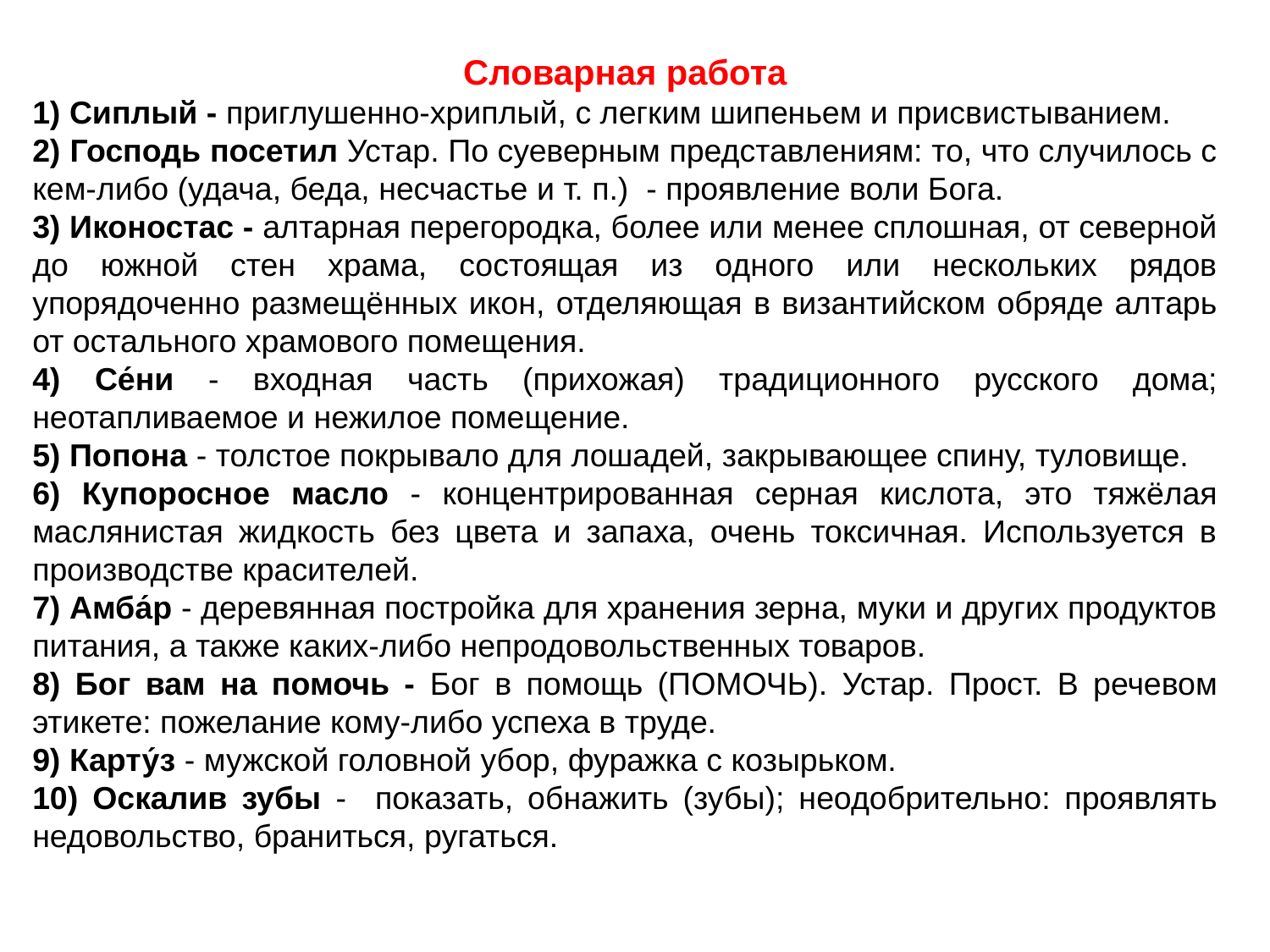

Словарная работа
1) Сиплый - приглушенно-хриплый, с легким шипеньем и присвистыванием.
2) Господь посетил Устар. По суеверным представлениям: то, что случилось с кем-либо (удача, беда, несчастье и т. п.)  - проявление воли Бога.
3) Иконостас - алтарная перегородка, более или менее сплошная, от северной до южной стен храма, состоящая из одного или нескольких рядов упорядоченно размещённых икон, отделяющая в византийском обряде алтарь от остального храмового помещения.
4) Се́ни - входная часть (прихожая) традиционного русского дома; неотапливаемое и нежилое помещение.
5) Попона - толстое покрывало для лошадей, закрывающее спину, туловище.
6) Купоросное масло - концентрированная серная кислота, это тяжёлая маслянистая жидкость без цвета и запаха, очень токсичная. Используется в производстве красителей.
7) Амба́р - деревянная постройка для хранения зерна, муки и других продуктов питания, а также каких-либо непродовольственных товаров.
8) Бог вам на помочь - Бог в помощь (ПОМОЧЬ). Устар. Прост. В речевом этикете: пожелание кому-либо успеха в труде.
9) Карту́з - мужской головной убор, фуражка с козырьком.
10) Оскалив зубы -  показать, обнажить (зубы); неодобрительно: проявлять недовольство, браниться, ругаться.